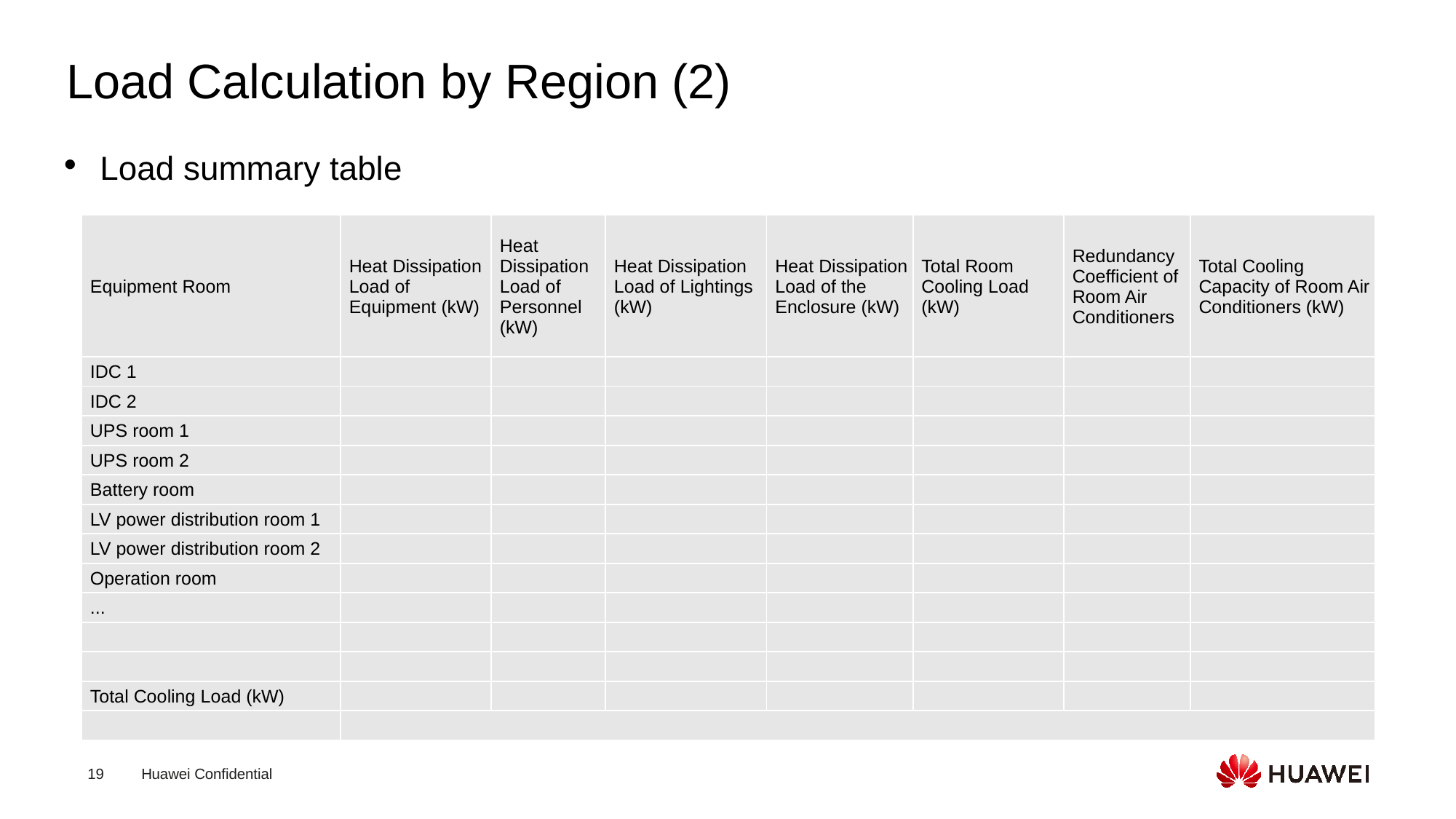

# Load Calculation by Region (2)
Load summary table
| Equipment Room | Heat Dissipation Load of Equipment (kW) | Heat Dissipation Load of Personnel (kW) | Heat Dissipation Load of Lightings (kW) | Heat Dissipation Load of the Enclosure (kW) | Total Room Cooling Load (kW) | Redundancy Coefficient of Room Air Conditioners | Total Cooling Capacity of Room Air Conditioners (kW) |
| --- | --- | --- | --- | --- | --- | --- | --- |
| IDC 1 |  |  |  |  |  |  |  |
| IDC 2 |  |  |  |  |  |  |  |
| UPS room 1 |  |  |  |  |  |  |  |
| UPS room 2 |  |  |  |  |  |  |  |
| Battery room |  |  |  |  |  |  |  |
| LV power distribution room 1 |  |  |  |  |  |  |  |
| LV power distribution room 2 |  |  |  |  |  |  |  |
| Operation room |  |  |  |  |  |  |  |
| ... |  |  |  |  |  |  |  |
|  |  |  |  |  |  |  |  |
|  |  |  |  |  |  |  |  |
| Total Cooling Load (kW) |  |  |  |  |  |  |  |
|  |  |  |  |  |  |  |  |